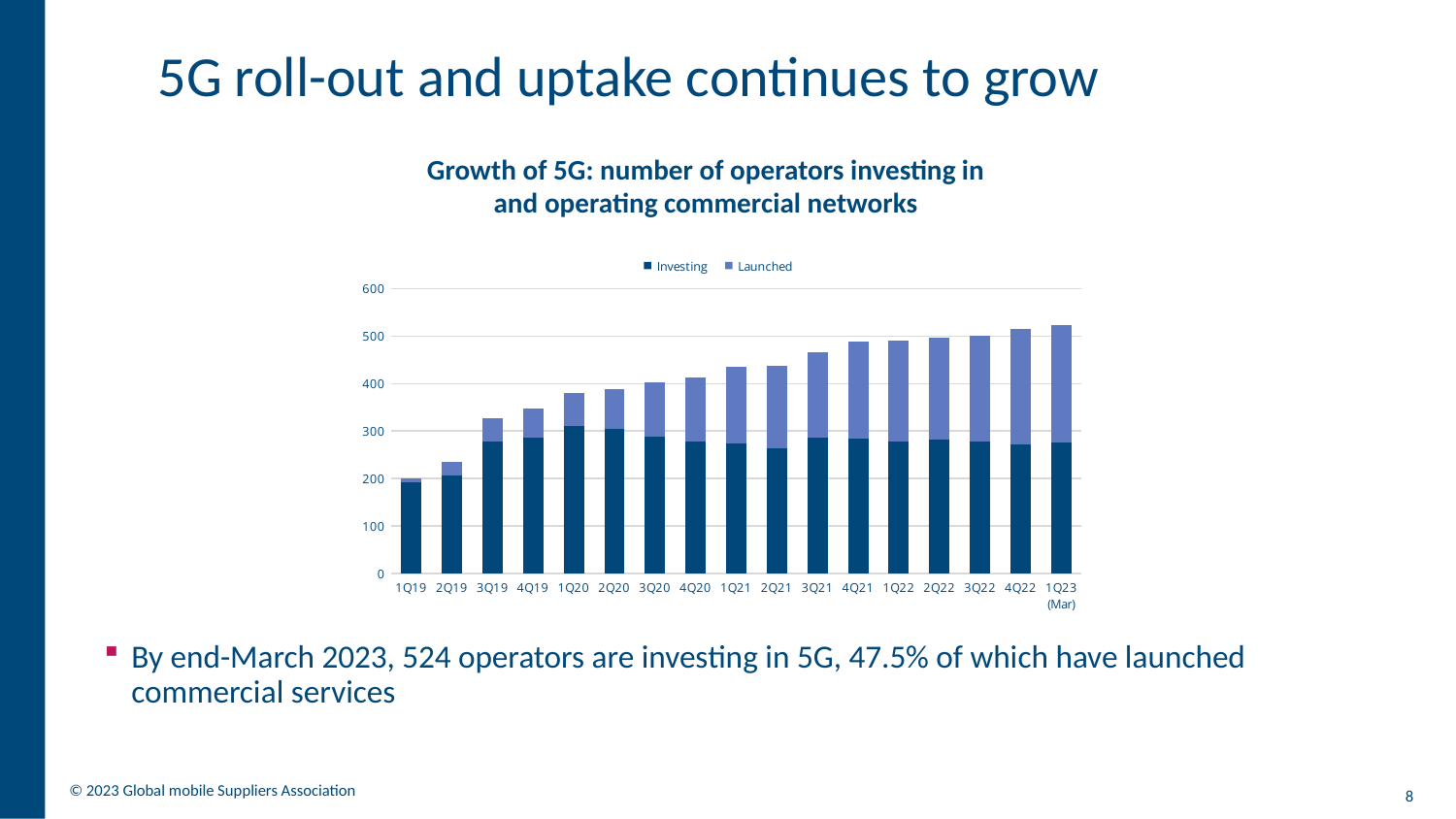

# 5G roll-out and uptake continues to grow
Growth of 5G: number of operators investing in
and operating commercial networks

### Chart

| Category | Investing | Launched |
|---|---|---|
| 1Q19 | 192.0 | 9.0 |
| 2Q19 | 206.0 | 29.0 |
| 3Q19 | 278.0 | 50.0 |
| 4Q19 | 287.0 | 61.0 |
| 1Q20 | 311.0 | 70.0 |
| 2Q20 | 304.0 | 84.0 |
| 3Q20 | 289.0 | 113.0 |
| 4Q20 | 277.0 | 135.0 |
| 1Q21 | 274.0 | 161.0 |
| 2Q21 | 264.0 | 174.0 |
| 3Q21 | 286.0 | 180.0 |
| 4Q21 | 283.0 | 206.0 |
| 1Q22 | 278.0 | 213.0 |
| 2Q22 | 281.0 | 215.0 |
| 3Q22 | 278.0 | 223.0 |
| 4Q22 | 272.0 | 243.0 |
| 1Q23 (Mar) | 275.0 | 249.0 |
By end-March 2023, 524 operators are investing in 5G, 47.5% of which have launched commercial services
8